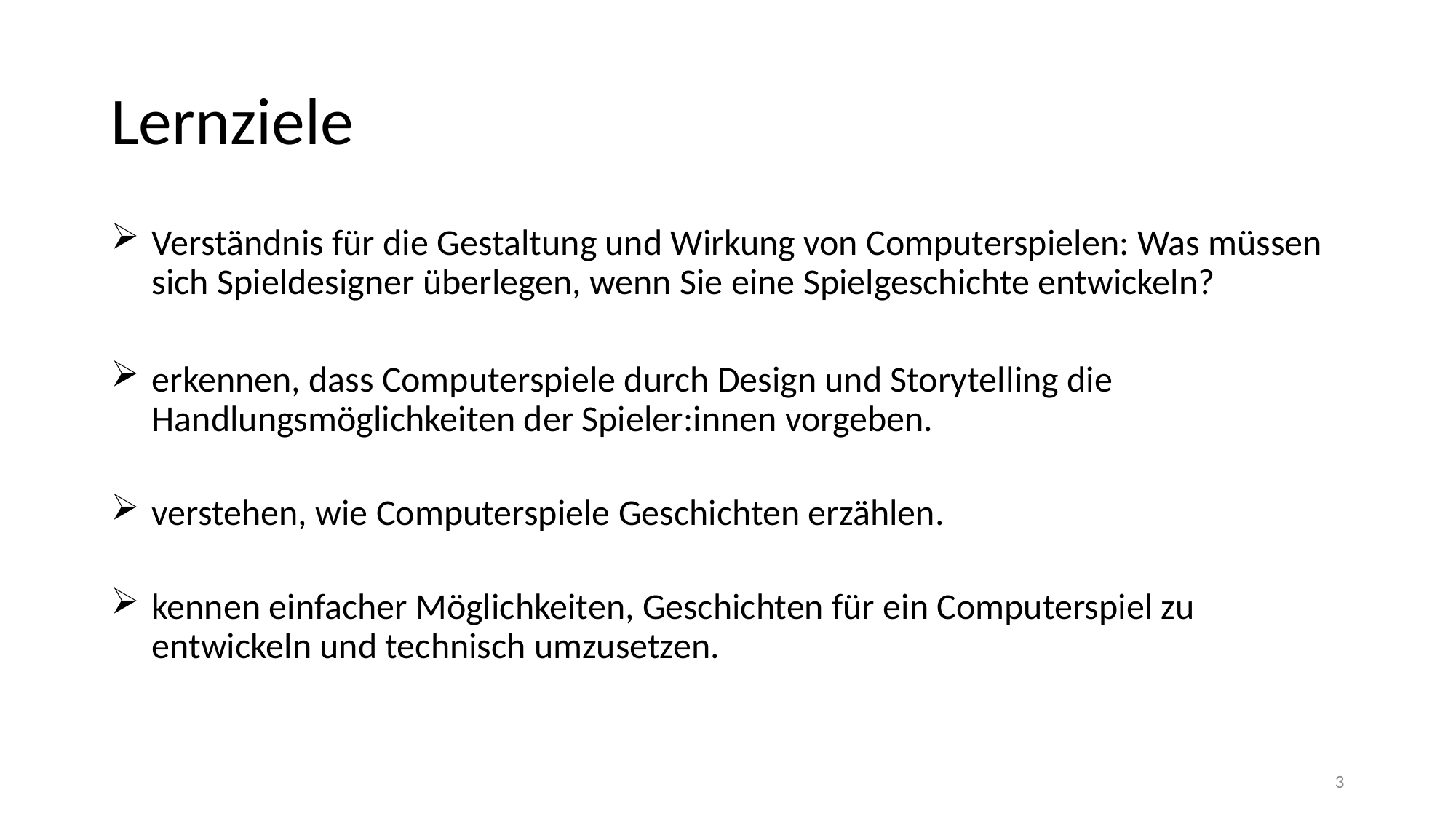

# Lernziele
Verständnis für die Gestaltung und Wirkung von Computerspielen: Was müssen sich Spieldesigner überlegen, wenn Sie eine Spielgeschichte entwickeln?
erkennen, dass Computerspiele durch Design und Storytelling die Handlungsmöglichkeiten der Spieler:innen vorgeben.
verstehen, wie Computerspiele Geschichten erzählen.
kennen einfacher Möglichkeiten, Geschichten für ein Computerspiel zu entwickeln und technisch umzusetzen.
3